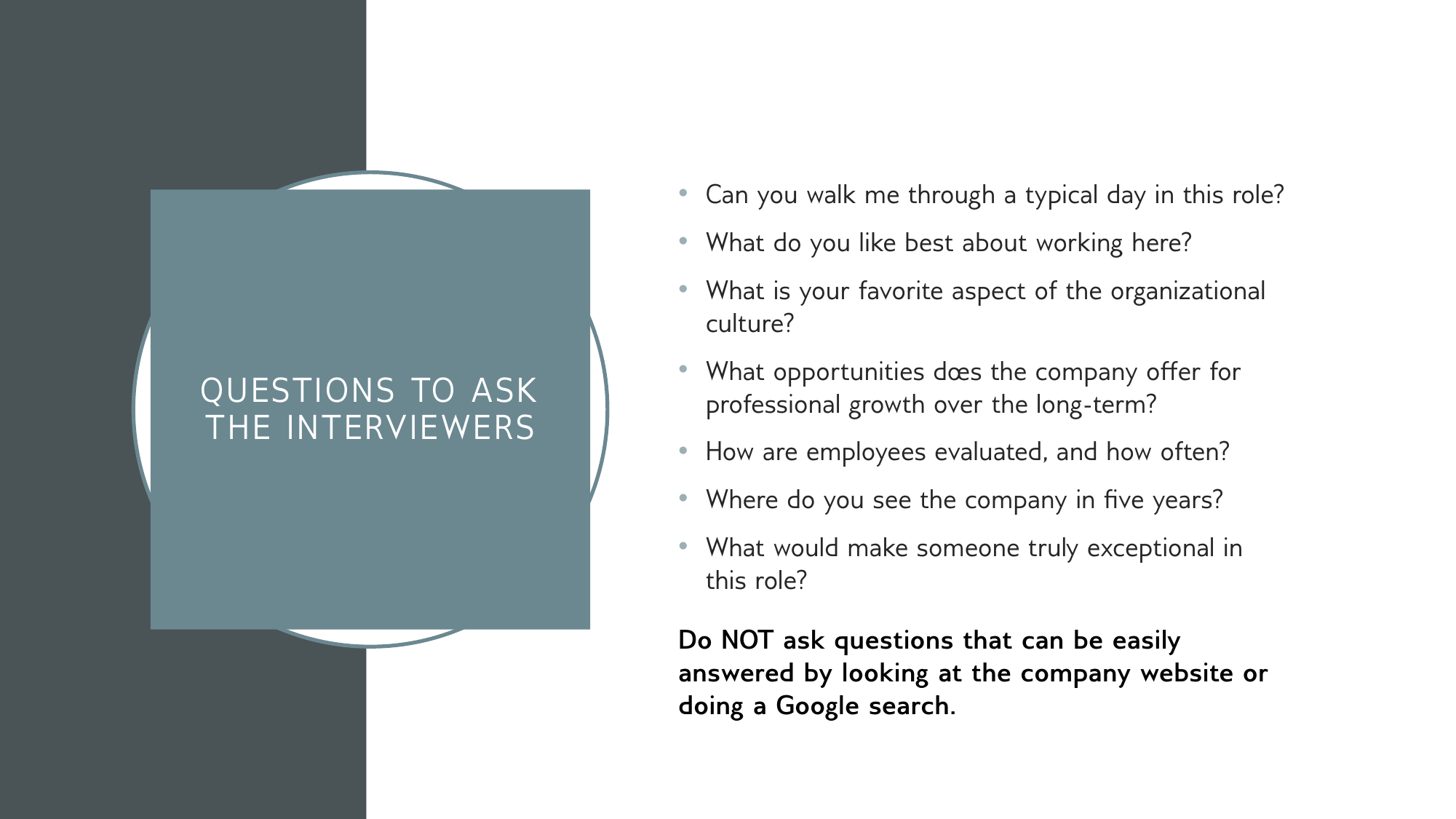

Can you walk me through a typical day in this role?
What do you like best about working here?
What is your favorite aspect of the organizational culture?
What opportunities does the company offer for professional growth over the long-term?
How are employees evaluated, and how often?
Where do you see the company in five years?
What would make someone truly exceptional in this role?

# Questions to ask the interviewers
Do NOT ask questions that can be easily answered by looking at the company website or doing a Google search.